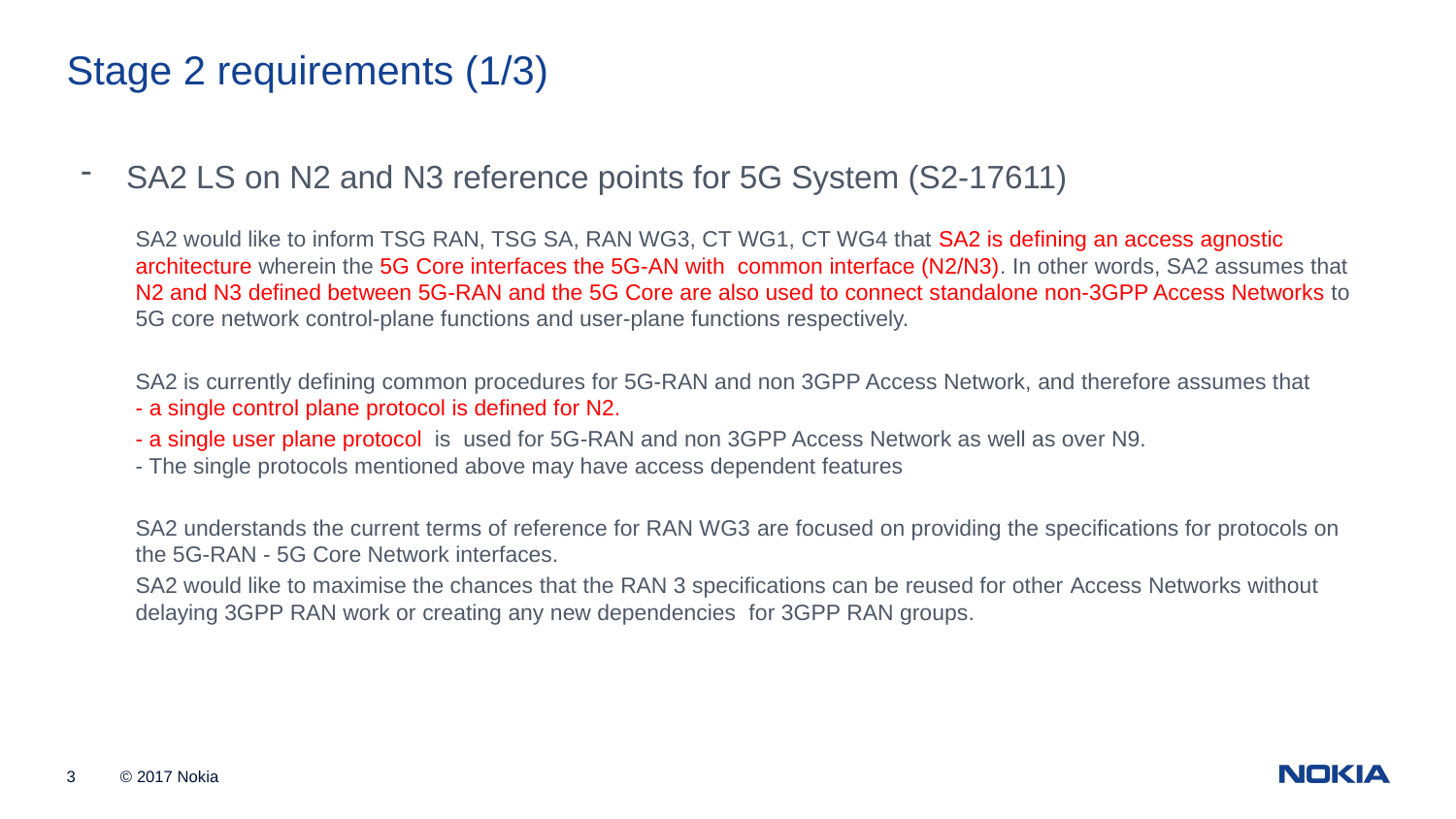

# Stage 2 requirements (1/3)
SA2 LS on N2 and N3 reference points for 5G System (S2-17611)

	SA2 would like to inform TSG RAN, TSG SA, RAN WG3, CT WG1, CT WG4 that SA2 is defining an access agnostic architecture wherein the 5G Core interfaces the 5G-AN with  common interface (N2/N3). In other words, SA2 assumes that N2 and N3 defined between 5G-RAN and the 5G Core are also used to connect standalone non-3GPP Access Networks to 5G core network control-plane functions and user-plane functions respectively.

	SA2 is currently defining common procedures for 5G-RAN and non 3GPP Access Network, and therefore assumes that
- a single control plane protocol is defined for N2.
	- a single user plane protocol  is  used for 5G-RAN and non 3GPP Access Network as well as over N9.
- The single protocols mentioned above may have access dependent features

	SA2 understands the current terms of reference for RAN WG3 are focused on providing the specifications for protocols on the 5G-RAN - 5G Core Network interfaces.
	SA2 would like to maximise the chances that the RAN 3 specifications can be reused for other Access Networks without delaying 3GPP RAN work or creating any new dependencies  for 3GPP RAN groups.